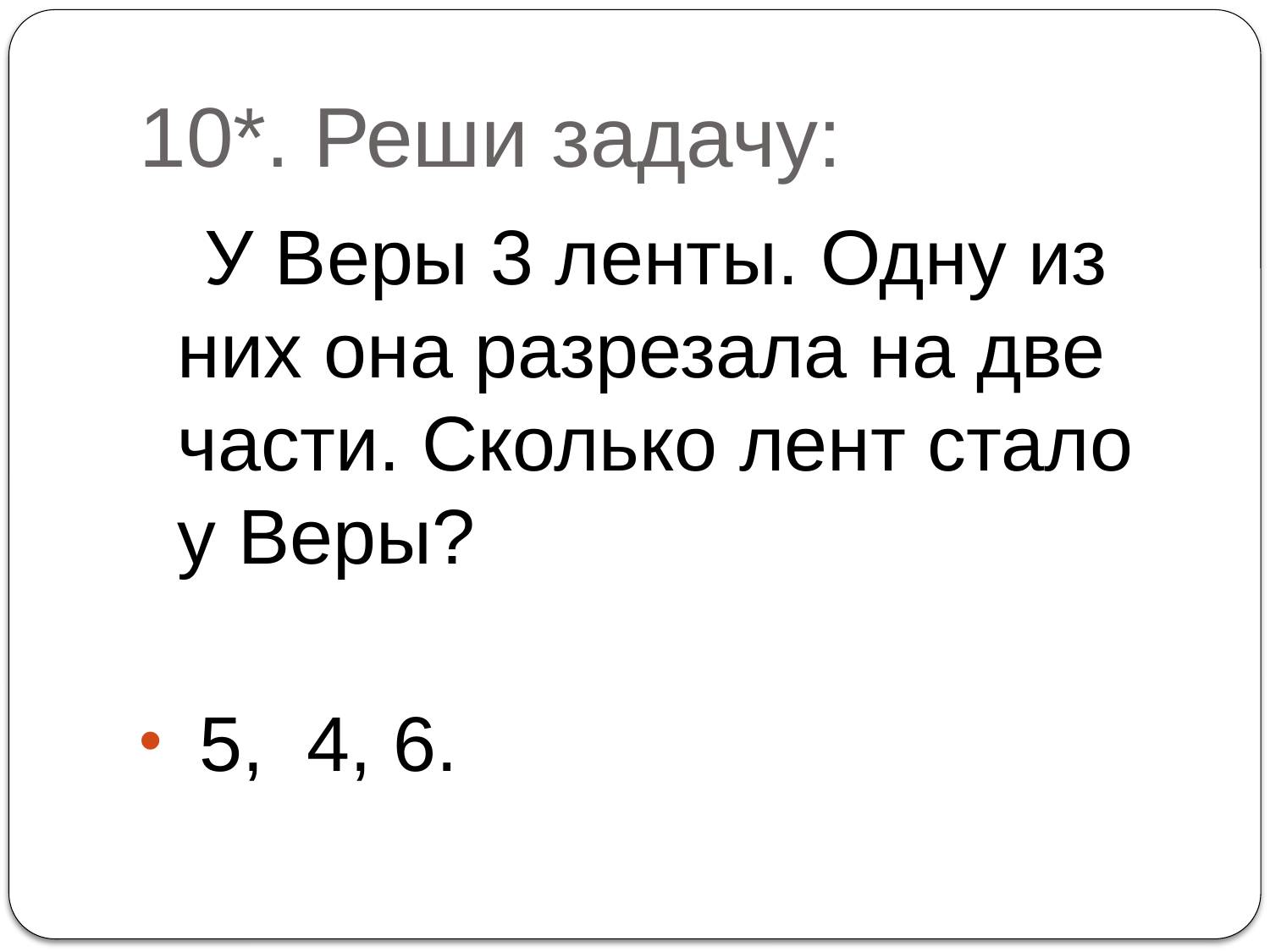

# 10*. Реши задачу:
   У Веры 3 ленты. Одну из них она разрезала на две части. Сколько лент стало у Веры?

 5,  4, 6.